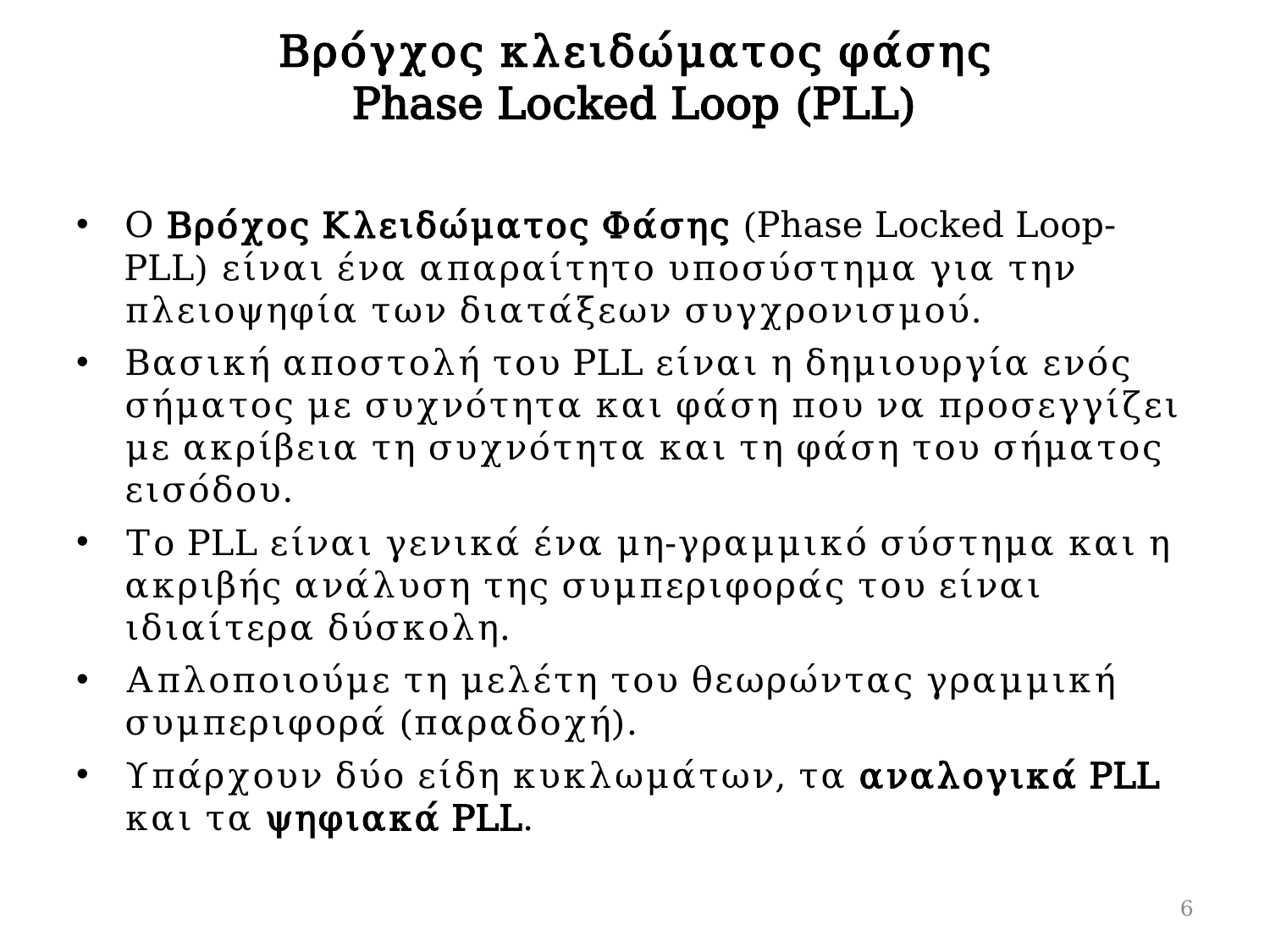

# Βρόγχος κλειδώματος φάσης Phase Locked Loop (PLL)
Ο Βρόχος Κλειδώματος Φάσης (Phase Locked Loop-PLL) είναι ένα απαραίτητο υποσύστημα για την πλειοψηφία των διατάξεων συγχρονισμού.
Βασική αποστολή του PLL είναι η δημιουργία ενός σήματος με συχνότητα και φάση που να προσεγγίζει με ακρίβεια τη συχνότητα και τη φάση του σήματος εισόδου.
Το PLL είναι γενικά ένα μη-γραμμικό σύστημα και η ακριβής ανάλυση της συμπεριφοράς του είναι ιδιαίτερα δύσκολη.
Απλοποιούμε τη μελέτη του θεωρώντας γραμμική συμπεριφορά (παραδοχή).
Υπάρχουν δύο είδη κυκλωμάτων, τα αναλογικά PLL και τα ψηφιακά PLL.
6